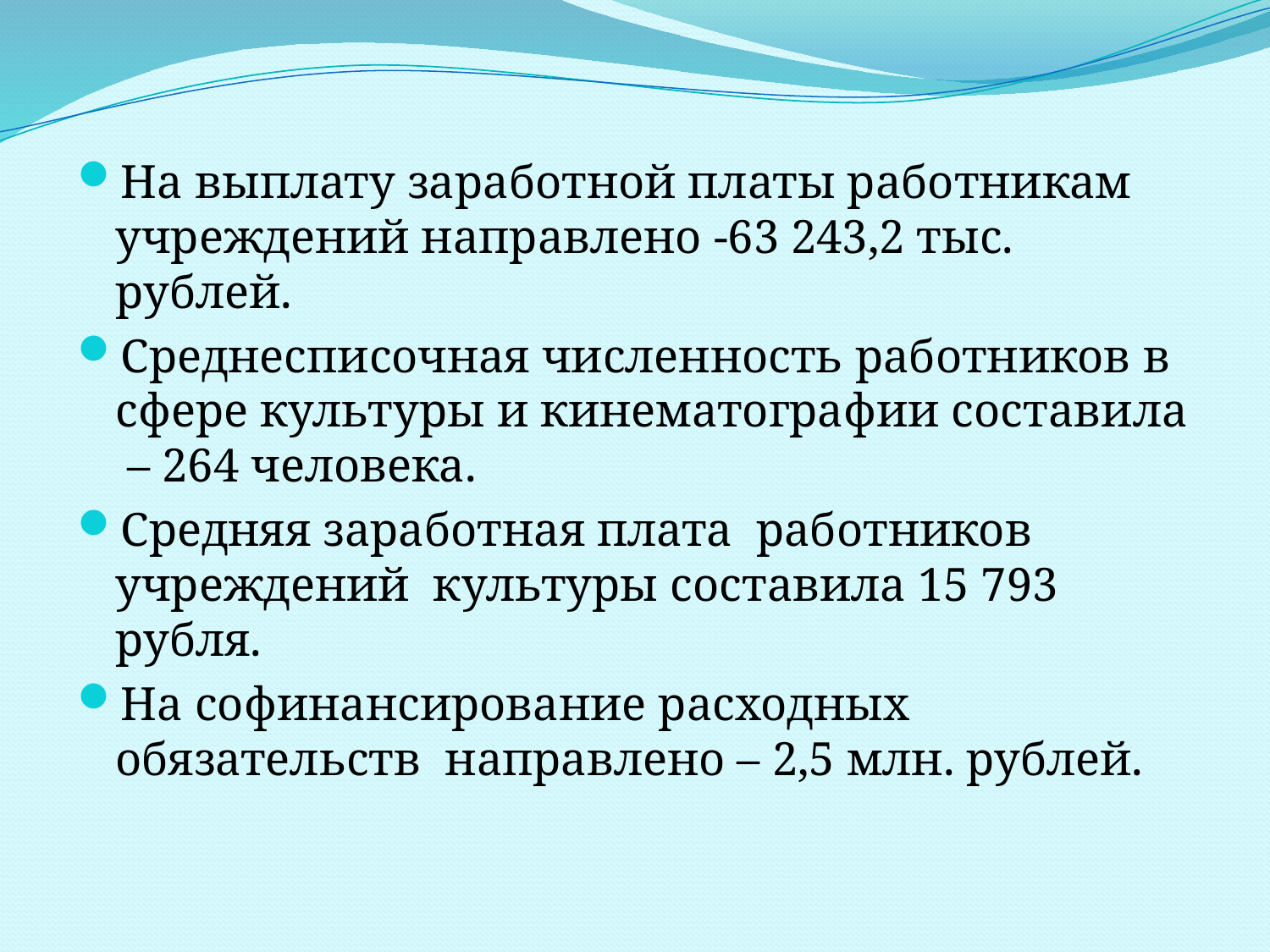

На выплату заработной платы работникам учреждений направлено -63 243,2 тыс. рублей.
Среднесписочная численность работников в сфере культуры и кинематографии составила  – 264 человека.
Средняя заработная плата  работников учреждений  культуры составила 15 793 рубля.
На софинансирование расходных обязательств  направлено – 2,5 млн. рублей.